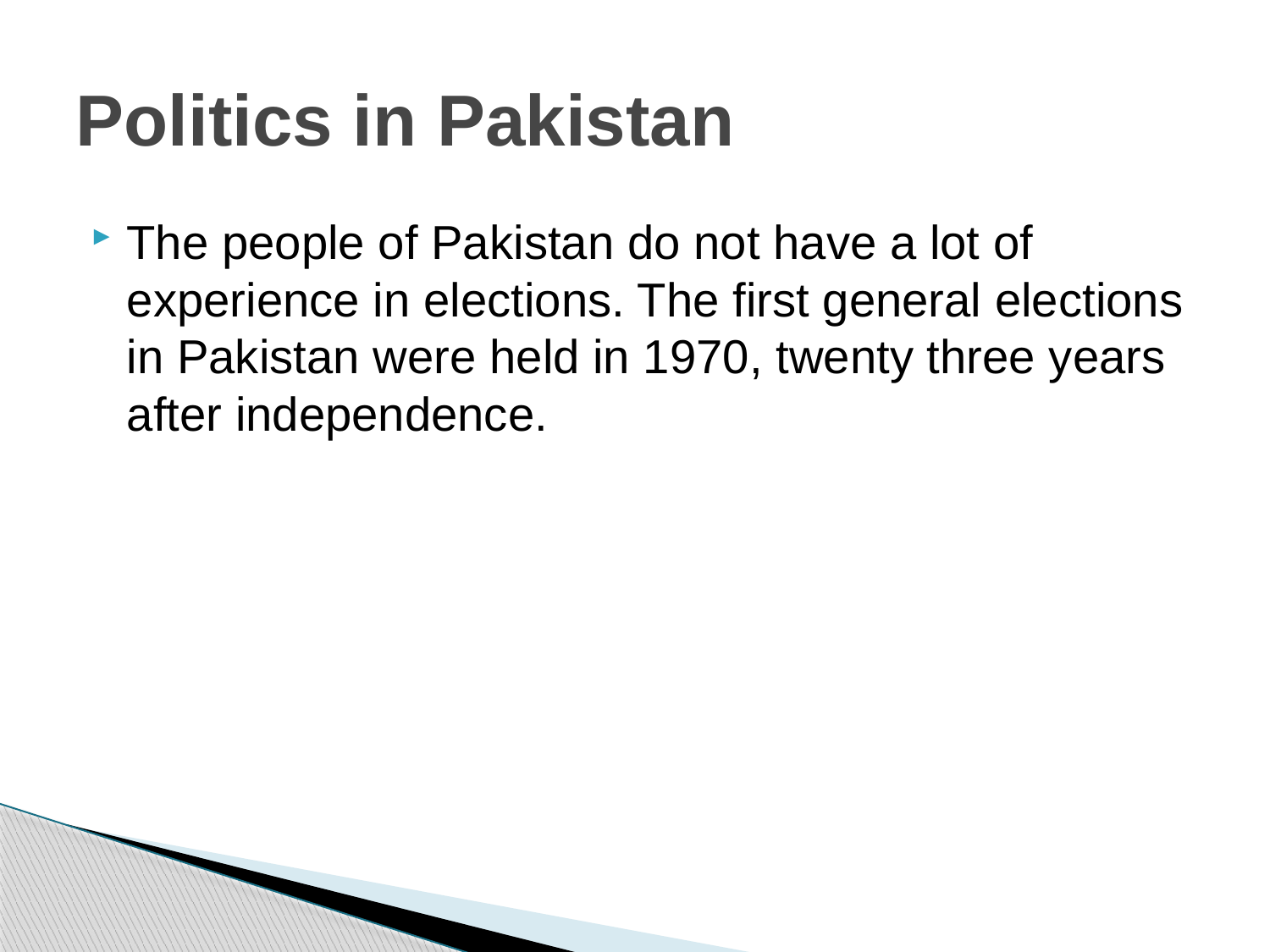

# Politics in Pakistan
The people of Pakistan do not have a lot of experience in elections. The first general elections in Pakistan were held in 1970, twenty three years after independence.